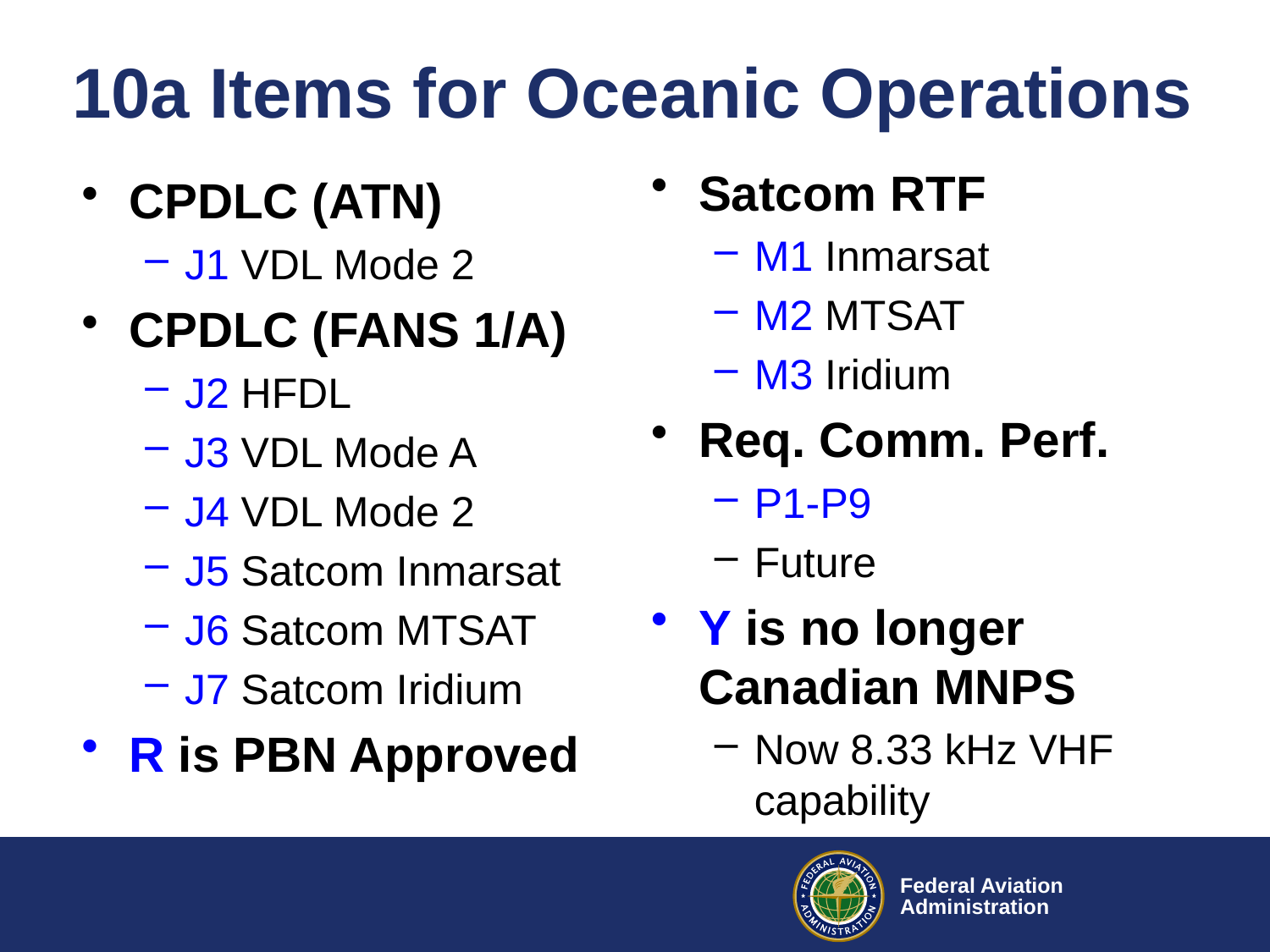

# 10a Items for Oceanic Operations
Satcom RTF
M1 Inmarsat
M2 MTSAT
M3 Iridium
Req. Comm. Perf.
P1-P9
Future
Y is no longer Canadian MNPS
Now 8.33 kHz VHF capability
CPDLC (ATN)
J1 VDL Mode 2
CPDLC (FANS 1/A)
J2 HFDL
J3 VDL Mode A
J4 VDL Mode 2
J5 Satcom Inmarsat
J6 Satcom MTSAT
J7 Satcom Iridium
R is PBN Approved